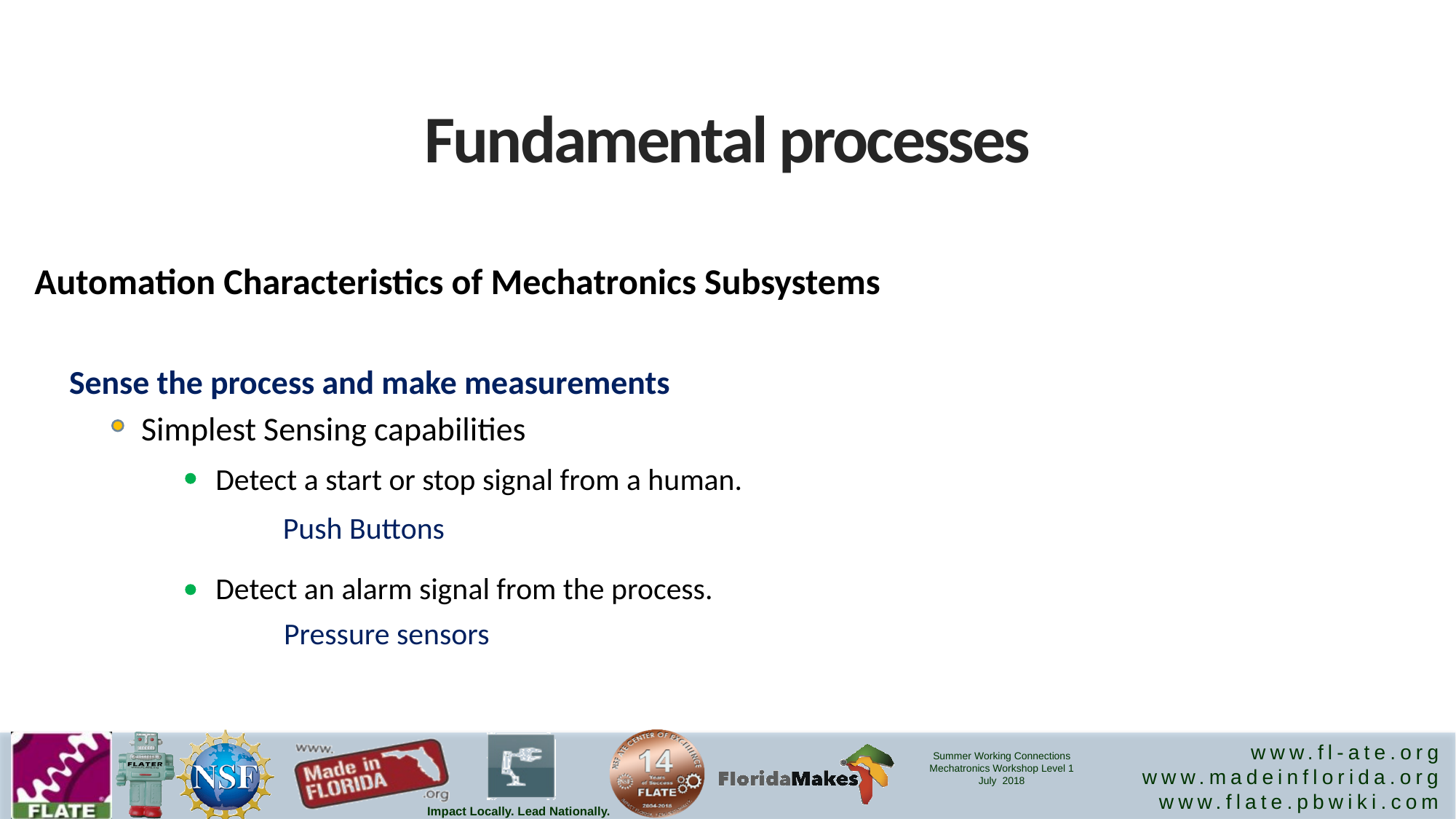

# Fundamental processes

Automation Characteristics of Mechatronics Subsystems
Sense the process and make measurements
Simplest Sensing capabilities

Detect a start or stop signal from a human.
Push Buttons

Detect an alarm signal from the process.
Pressure sensors